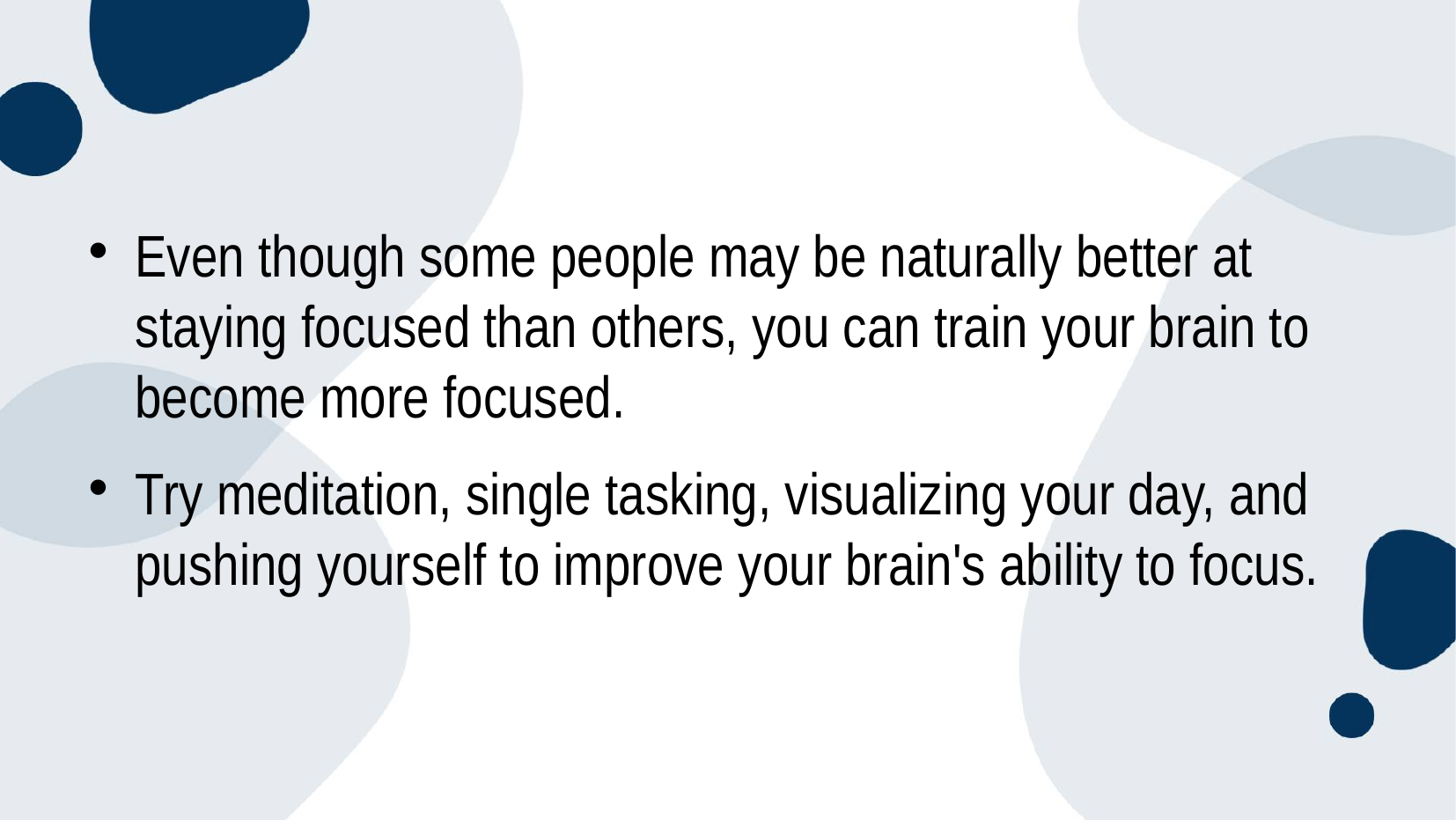

Even though some people may be naturally better at staying focused than others, you can train your brain to become more focused.
Try meditation, single tasking, visualizing your day, and pushing yourself to improve your brain's ability to focus.